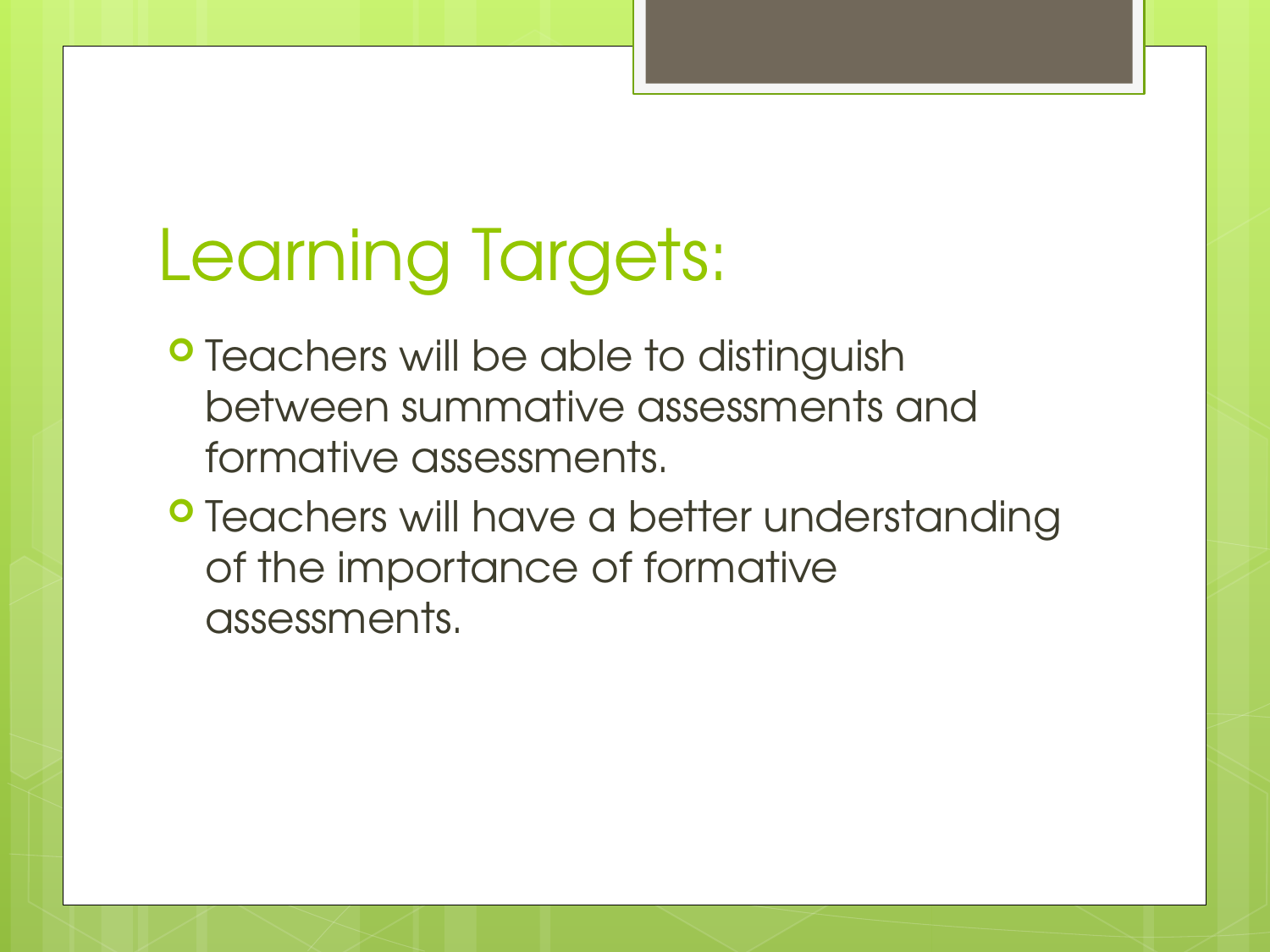

# Learning Targets:
Teachers will be able to distinguish between summative assessments and formative assessments.
Teachers will have a better understanding of the importance of formative assessments.